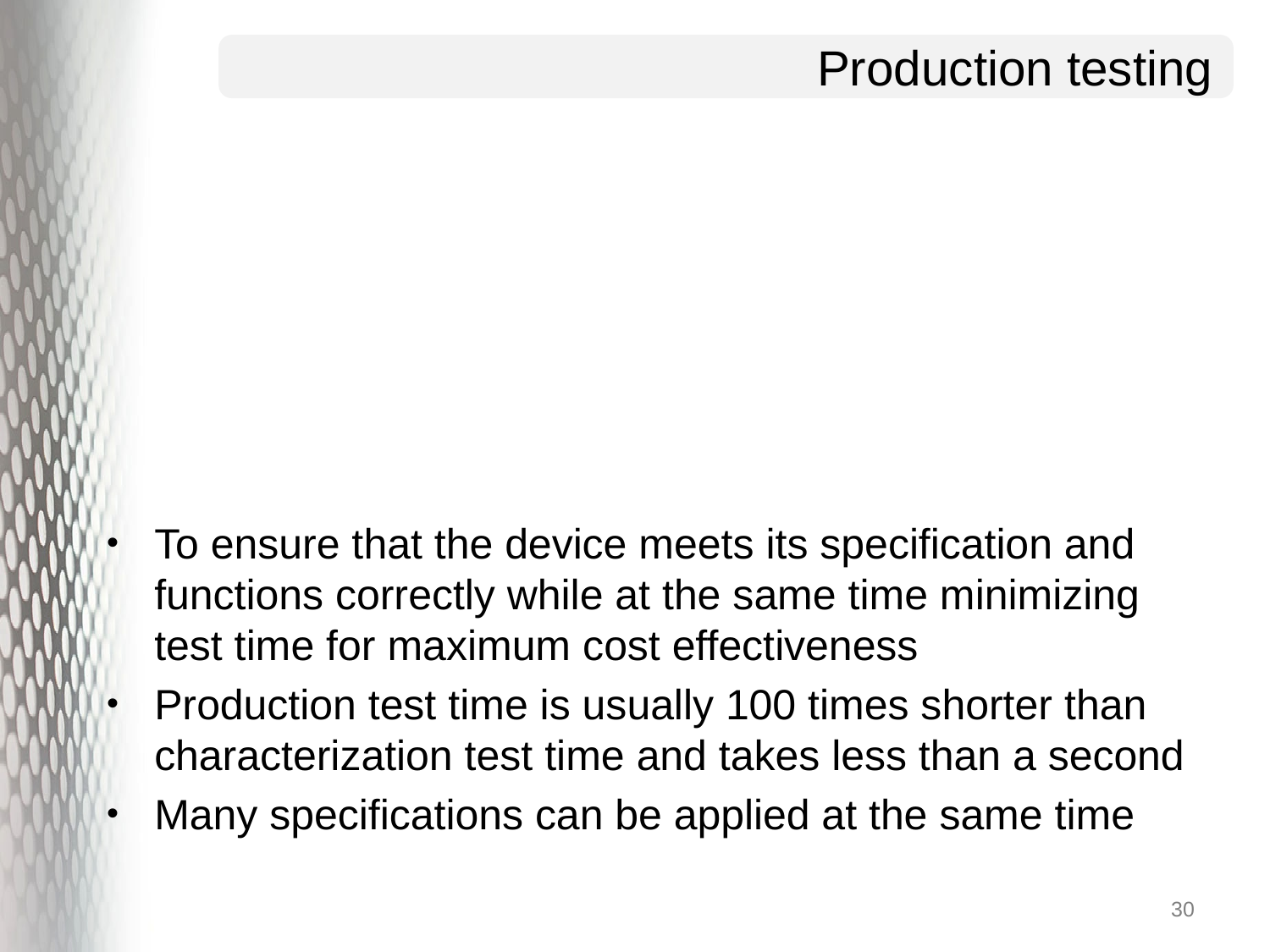

# Production testing
To ensure that the device meets its specification and functions correctly while at the same time minimizing test time for maximum cost effectiveness
Production test time is usually 100 times shorter than characterization test time and takes less than a second
Many specifications can be applied at the same time